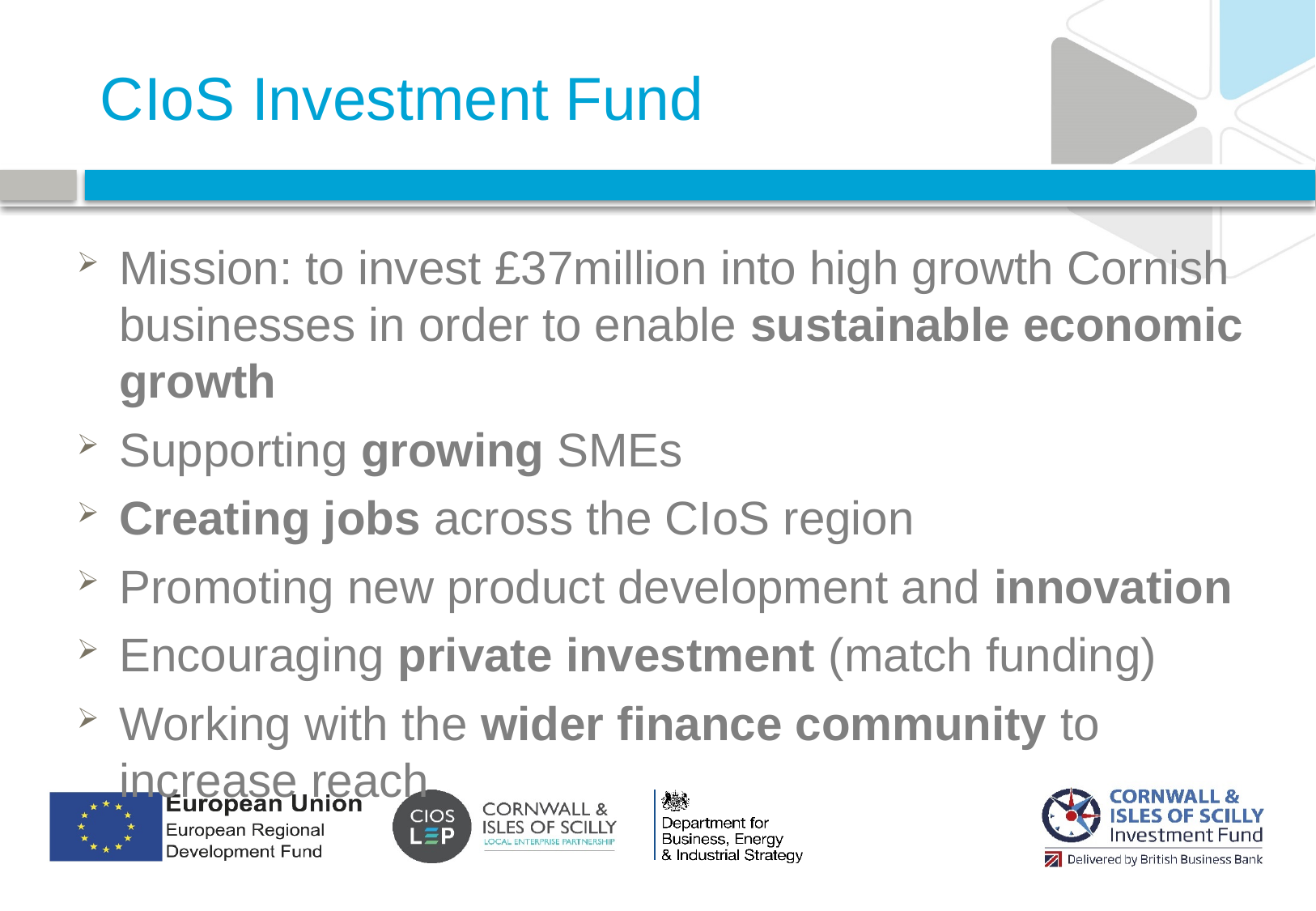

# CIoS Investment Fund
Mission: to invest £37million into high growth Cornish businesses in order to enable sustainable economic growth
Supporting growing SMEs
Creating jobs across the CIoS region
Promoting new product development and innovation
Encouraging private investment (match funding)
Working with the wider finance community to increase reach